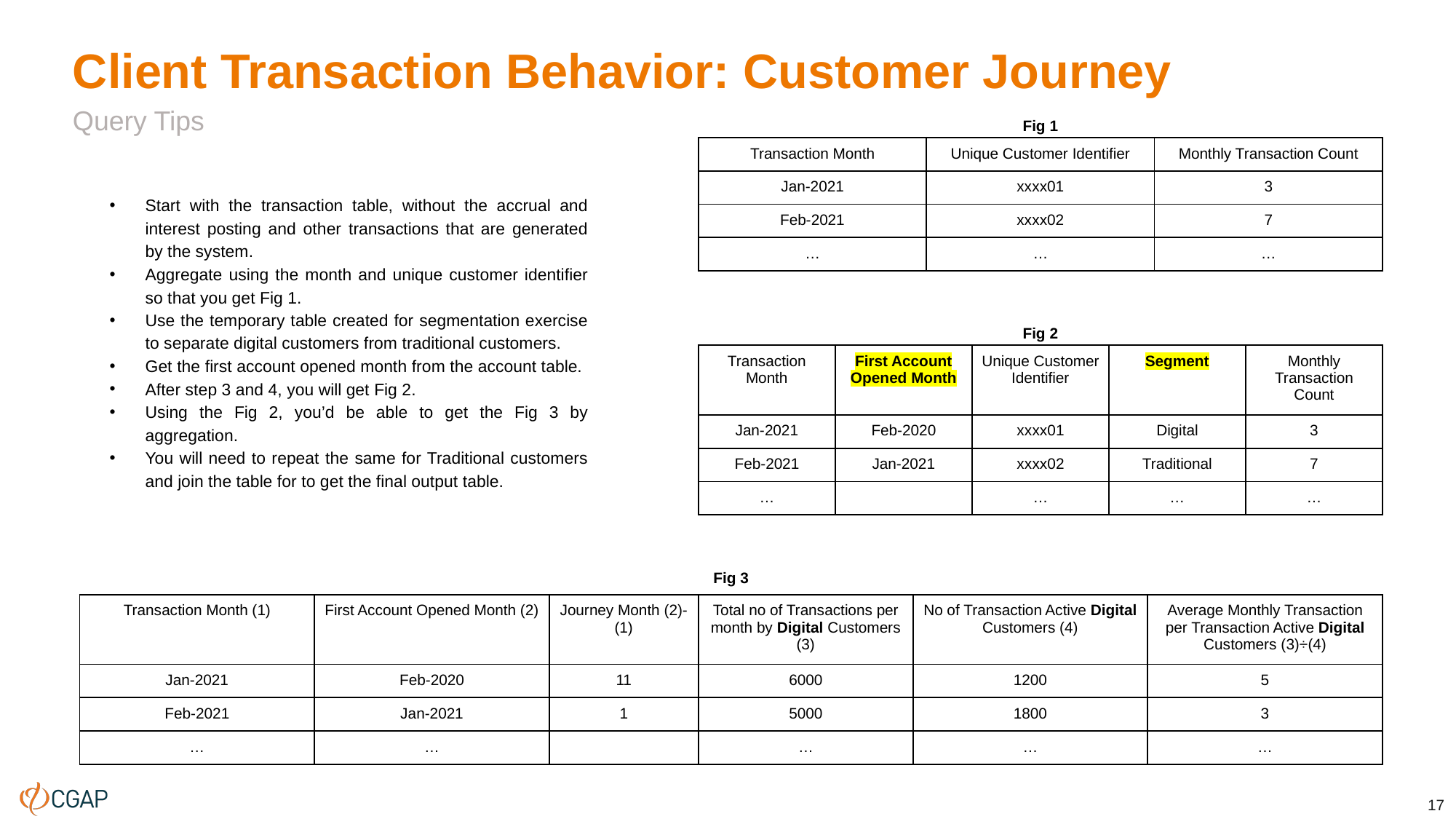

# Client Transaction Behavior: Customer Journey
Query Tips
Fig 1
| Transaction Month | Unique Customer Identifier | Monthly Transaction Count |
| --- | --- | --- |
| Jan-2021 | xxxx01 | 3 |
| Feb-2021 | xxxx02 | 7 |
| … | … | … |
Start with the transaction table, without the accrual and interest posting and other transactions that are generated by the system.
Aggregate using the month and unique customer identifier so that you get Fig 1.
Use the temporary table created for segmentation exercise to separate digital customers from traditional customers.
Get the first account opened month from the account table.
After step 3 and 4, you will get Fig 2.
Using the Fig 2, you’d be able to get the Fig 3 by aggregation.
You will need to repeat the same for Traditional customers and join the table for to get the final output table.
Fig 2
| Transaction Month | First Account Opened Month | Unique Customer Identifier | Segment | Monthly Transaction Count |
| --- | --- | --- | --- | --- |
| Jan-2021 | Feb-2020 | xxxx01 | Digital | 3 |
| Feb-2021 | Jan-2021 | xxxx02 | Traditional | 7 |
| … |  | … | … | … |
Fig 3
| Transaction Month (1) | First Account Opened Month (2) | Journey Month (2)-(1) | Total no of Transactions per month by Digital Customers (3) | No of Transaction Active Digital Customers (4) | Average Monthly Transaction per Transaction Active Digital Customers (3)÷(4) |
| --- | --- | --- | --- | --- | --- |
| Jan-2021 | Feb-2020 | 11 | 6000 | 1200 | 5 |
| Feb-2021 | Jan-2021 | 1 | 5000 | 1800 | 3 |
| … | … |  | … | … | … |
17